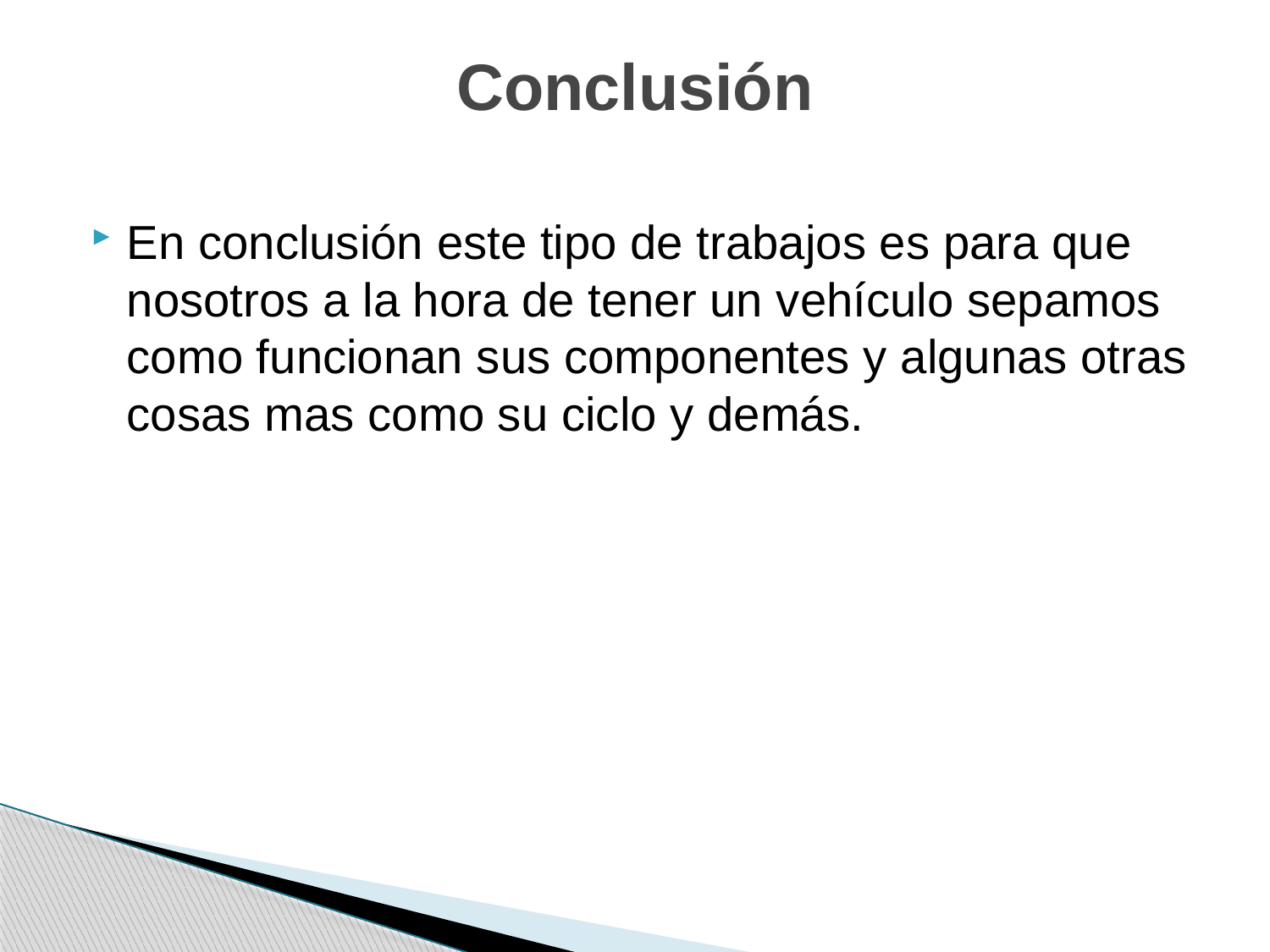

# Conclusión
En conclusión este tipo de trabajos es para que nosotros a la hora de tener un vehículo sepamos como funcionan sus componentes y algunas otras cosas mas como su ciclo y demás.